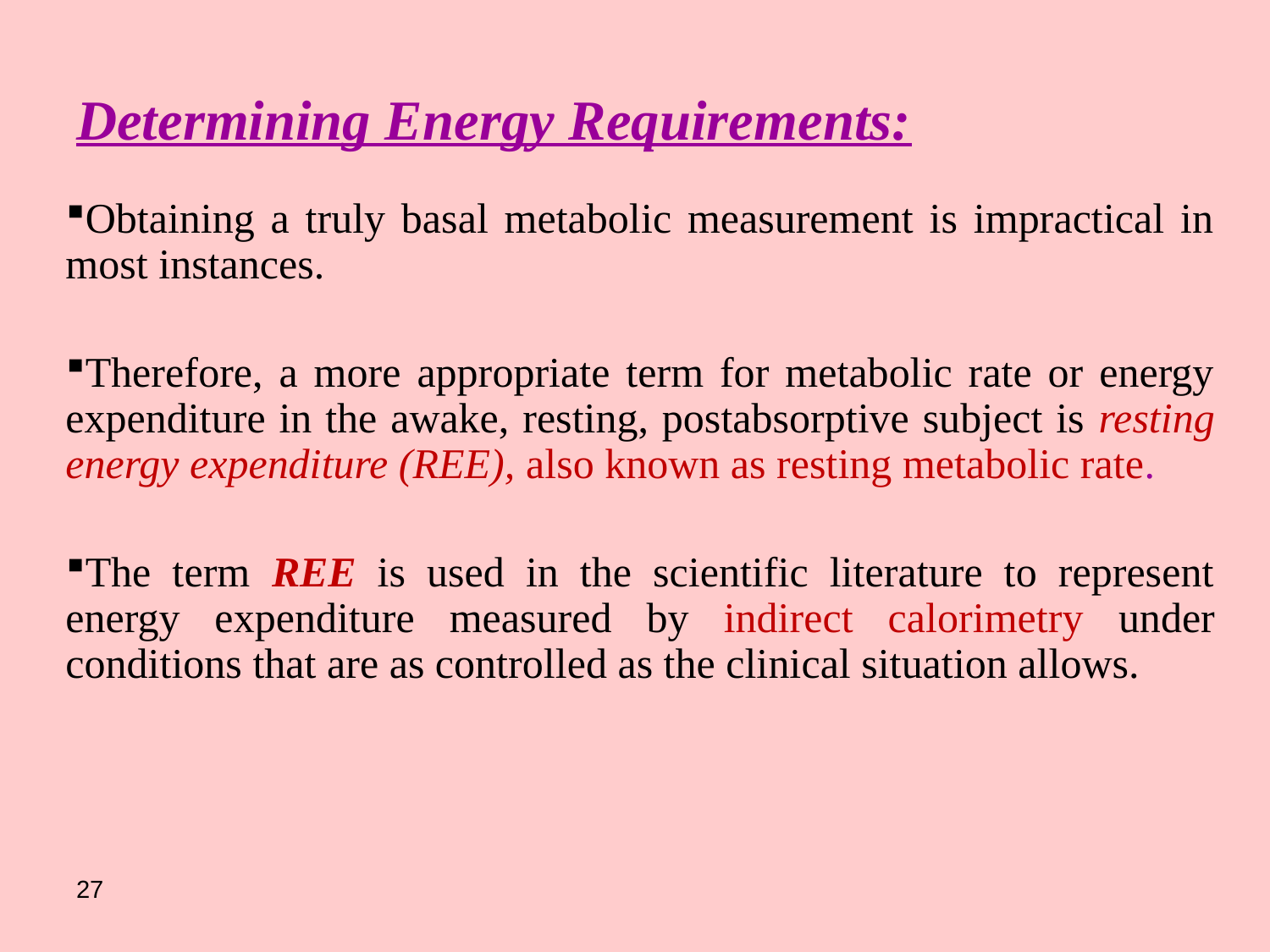

# Determining Energy Requirements:
Obtaining a truly basal metabolic measurement is impractical in most instances.

Therefore, a more appropriate term for metabolic rate or energy expenditure in the awake, resting, postabsorptive subject is resting energy expenditure (REE), also known as resting metabolic rate.

The term REE is used in the scientific literature to represent energy expenditure measured by indirect calorimetry under conditions that are as controlled as the clinical situation allows.
27